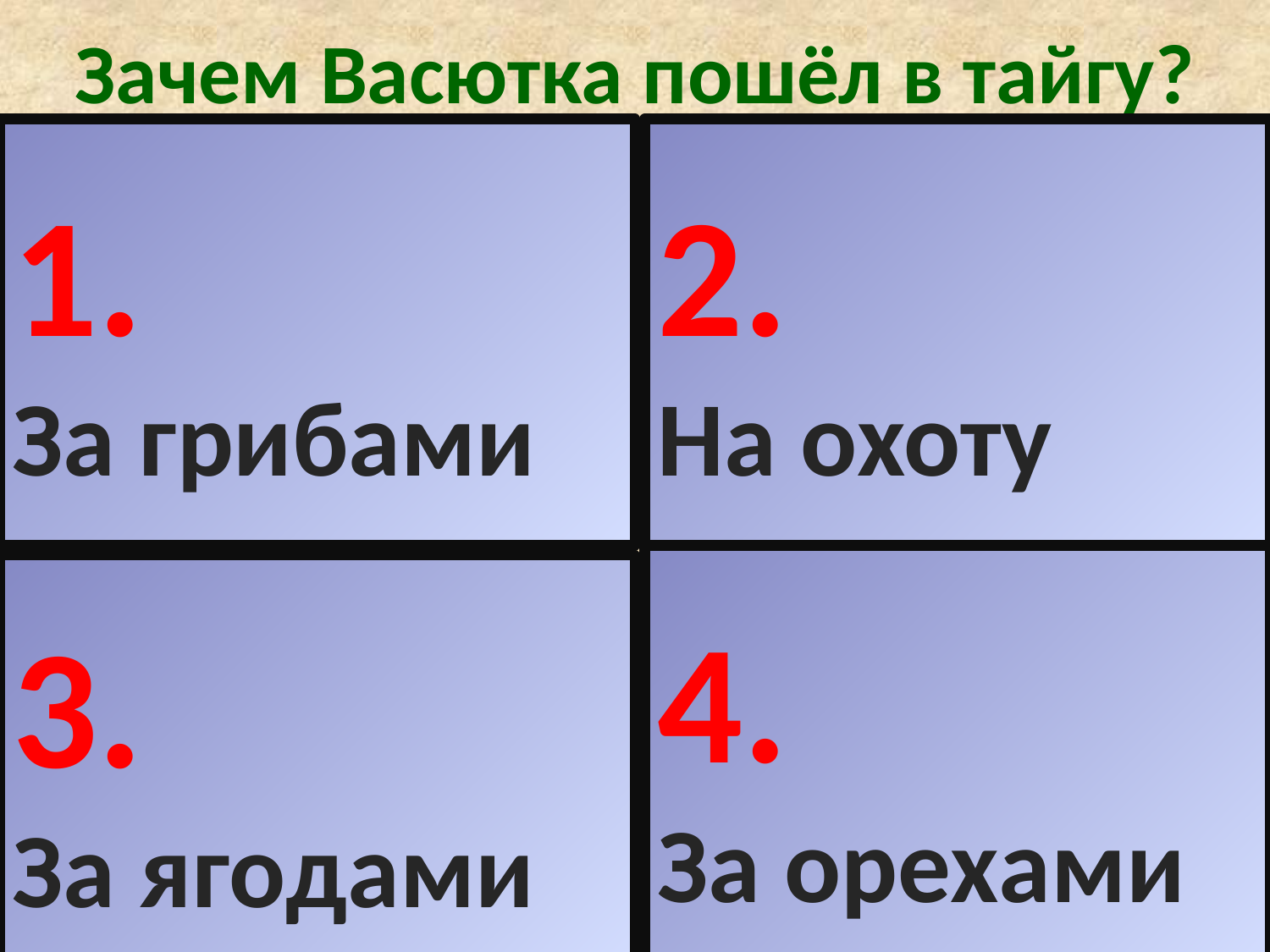

# Зачем Васютка пошёл в тайгу?
1.
За грибами
2.
На охоту
4.
За орехами
3.
За ягодами